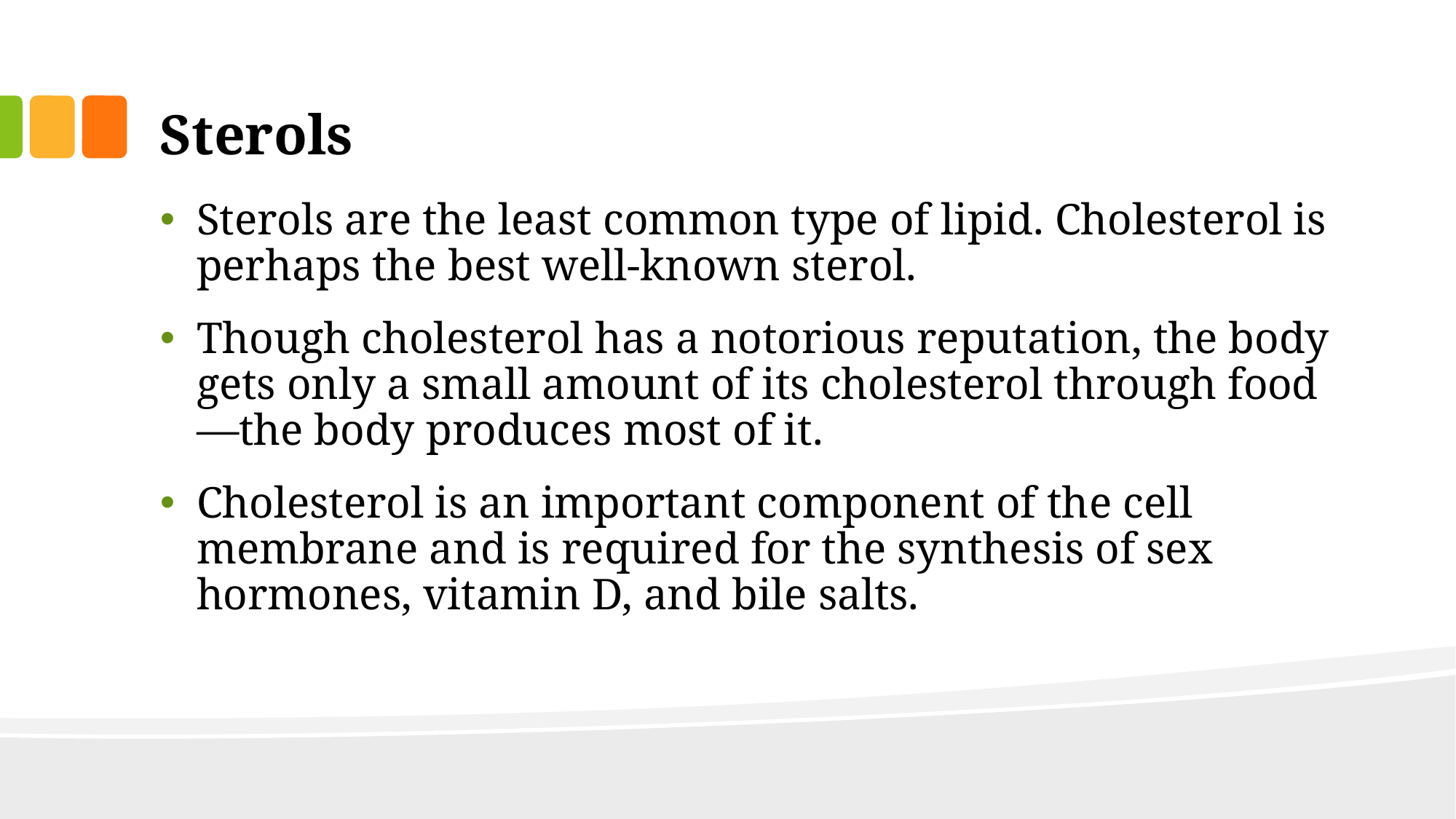

# Sterols
Sterols are the least common type of lipid. Cholesterol is perhaps the best well-known sterol.
Though cholesterol has a notorious reputation, the body gets only a small amount of its cholesterol through food—the body produces most of it.
Cholesterol is an important component of the cell membrane and is required for the synthesis of sex hormones, vitamin D, and bile salts.